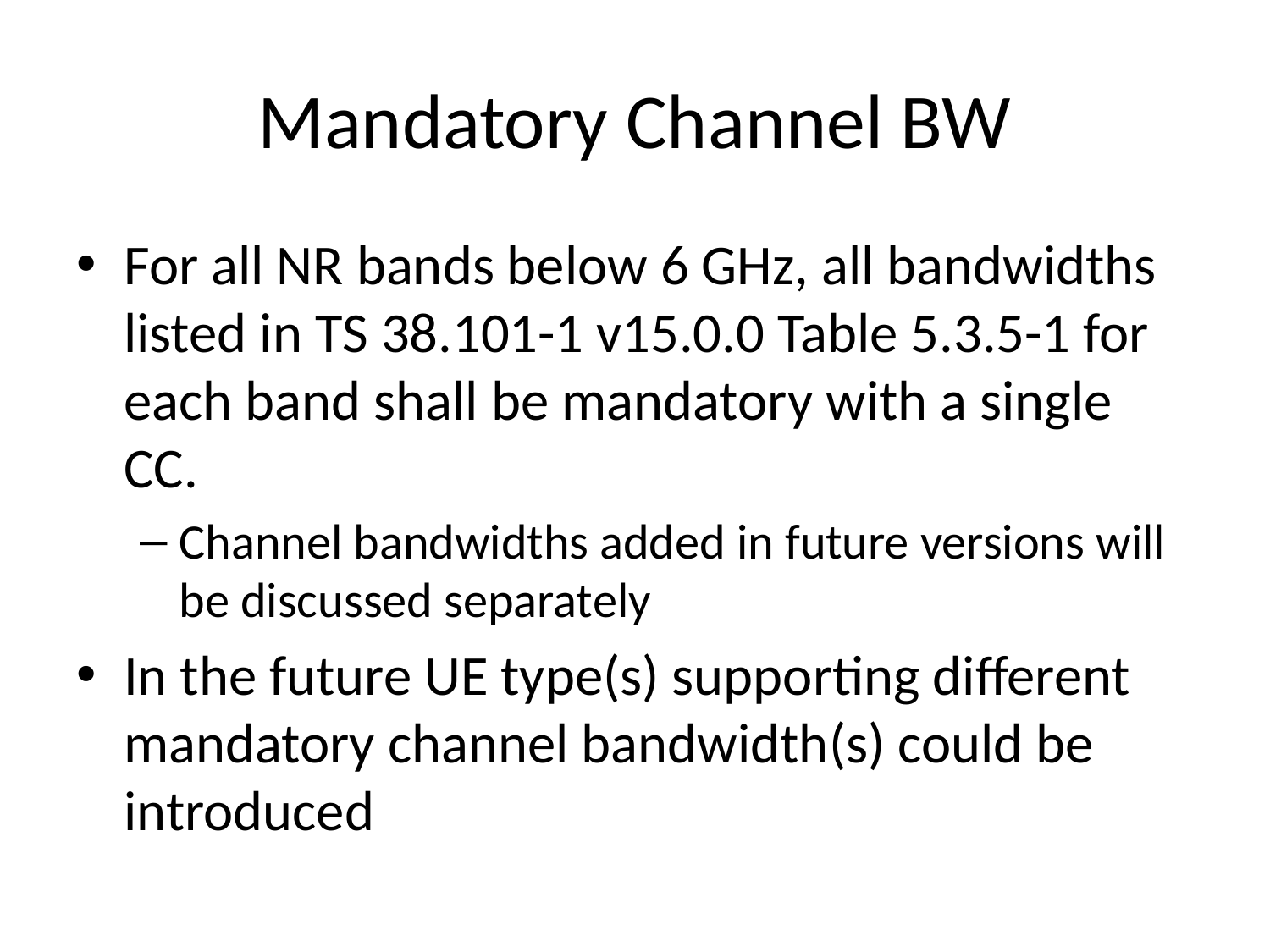

# Mandatory Channel BW
For all NR bands below 6 GHz, all bandwidths listed in TS 38.101-1 v15.0.0 Table 5.3.5-1 for each band shall be mandatory with a single CC.
Channel bandwidths added in future versions will be discussed separately
In the future UE type(s) supporting different mandatory channel bandwidth(s) could be introduced